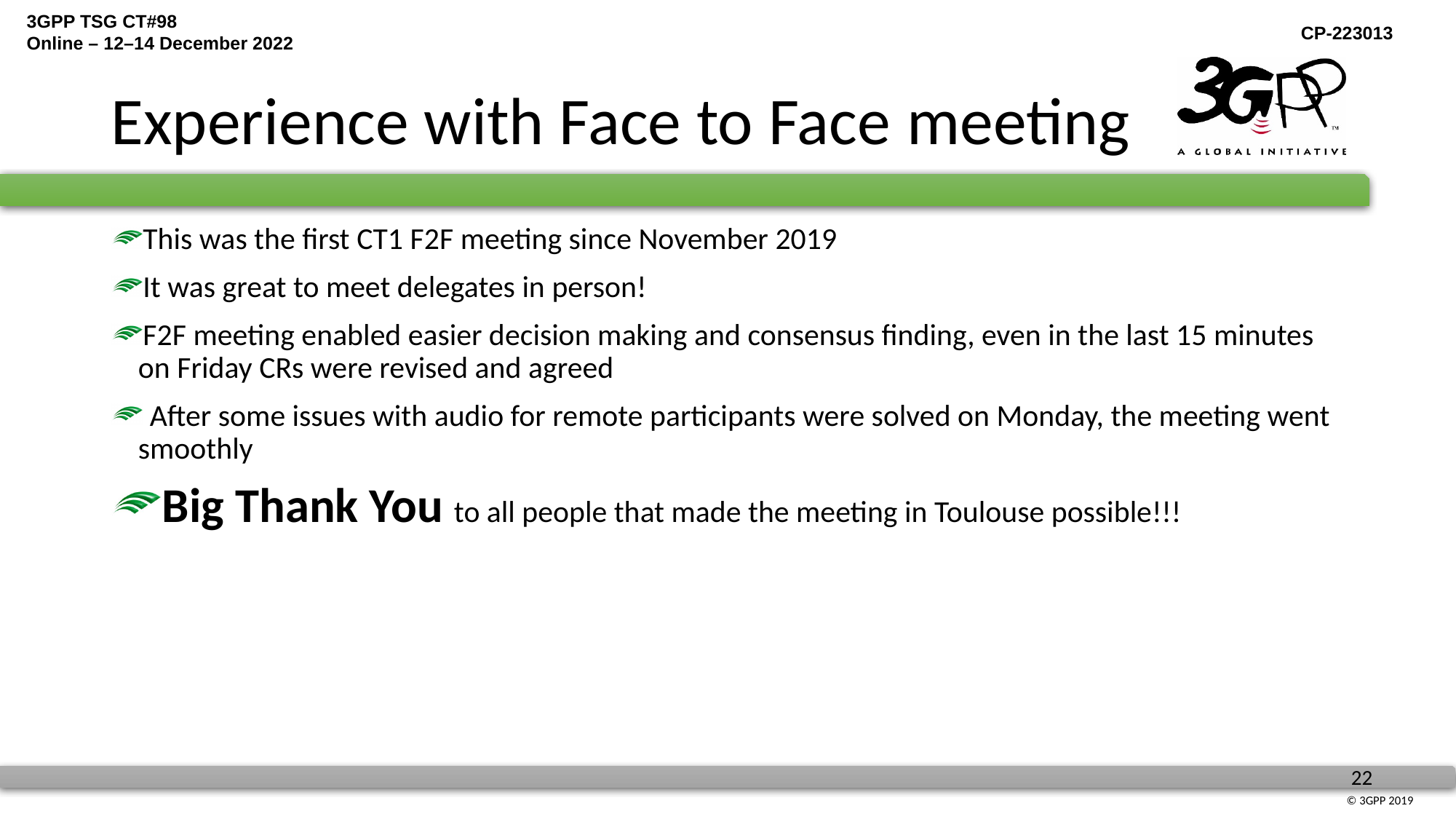

# Experience with Face to Face meeting
This was the first CT1 F2F meeting since November 2019
It was great to meet delegates in person!
F2F meeting enabled easier decision making and consensus finding, even in the last 15 minutes on Friday CRs were revised and agreed
 After some issues with audio for remote participants were solved on Monday, the meeting went smoothly
Big Thank You to all people that made the meeting in Toulouse possible!!!